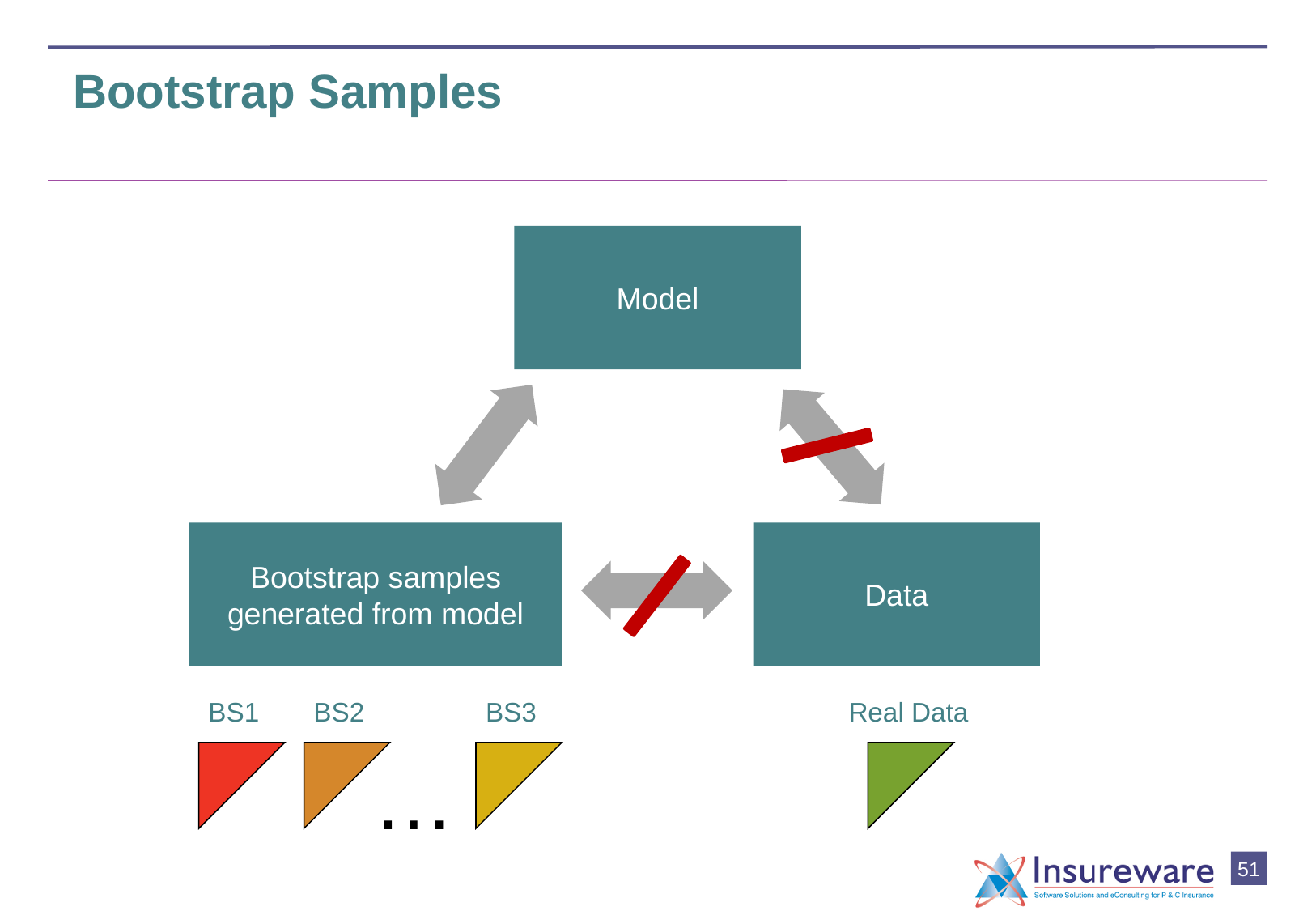

# Bootstrap Samples
Model

Bootstrap samples generated from model
Data

BS1
BS2
BS3
Real Data

…

51